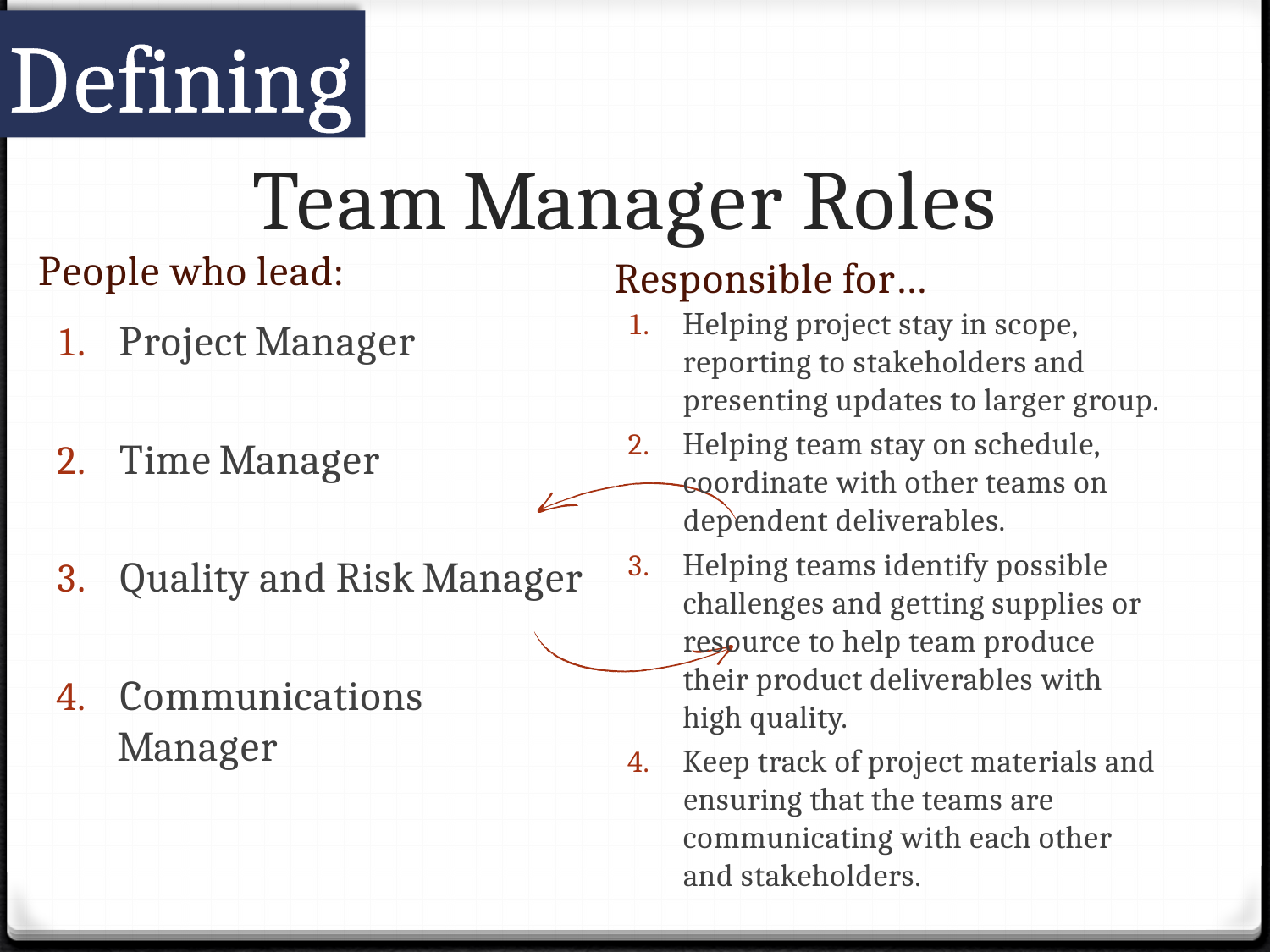

Defining
# Team Manager Roles
People who lead:
Responsible for…
Helping project stay in scope, reporting to stakeholders and presenting updates to larger group.
Helping team stay on schedule, coordinate with other teams on dependent deliverables.
Helping teams identify possible challenges and getting supplies or resource to help team produce their product deliverables with high quality.
Keep track of project materials and ensuring that the teams are communicating with each other and stakeholders.
Project Manager

Time Manager

Quality and Risk Manager

Communications Manager